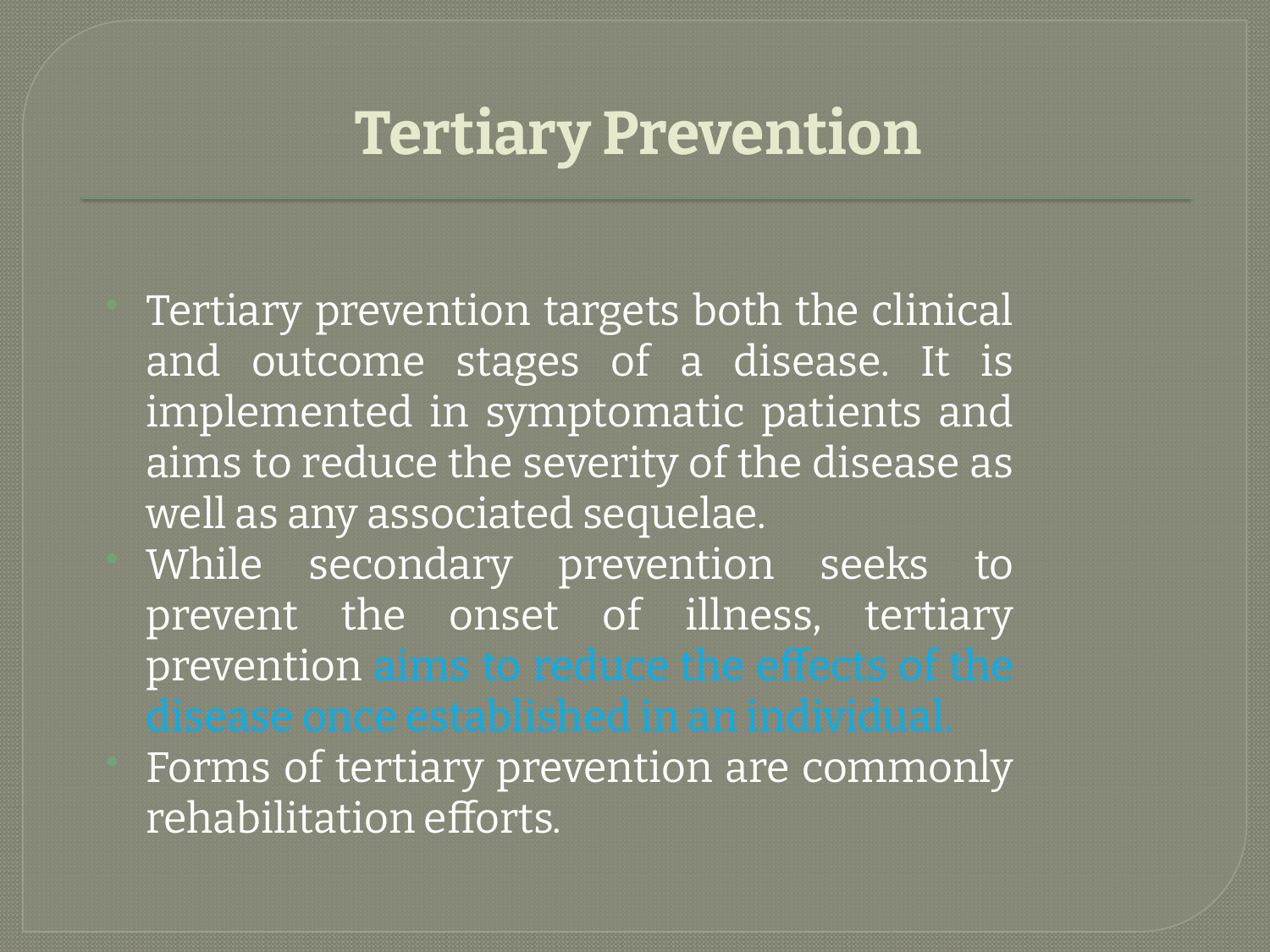

# Tertiary Prevention
Tertiary prevention targets both the clinical and outcome stages of a disease. It is implemented in symptomatic patients and aims to reduce the severity of the disease as well as any associated sequelae.
While secondary prevention seeks to prevent the onset of illness, tertiary prevention aims to reduce the effects of the disease once established in an individual.
Forms of tertiary prevention are commonly rehabilitation efforts.